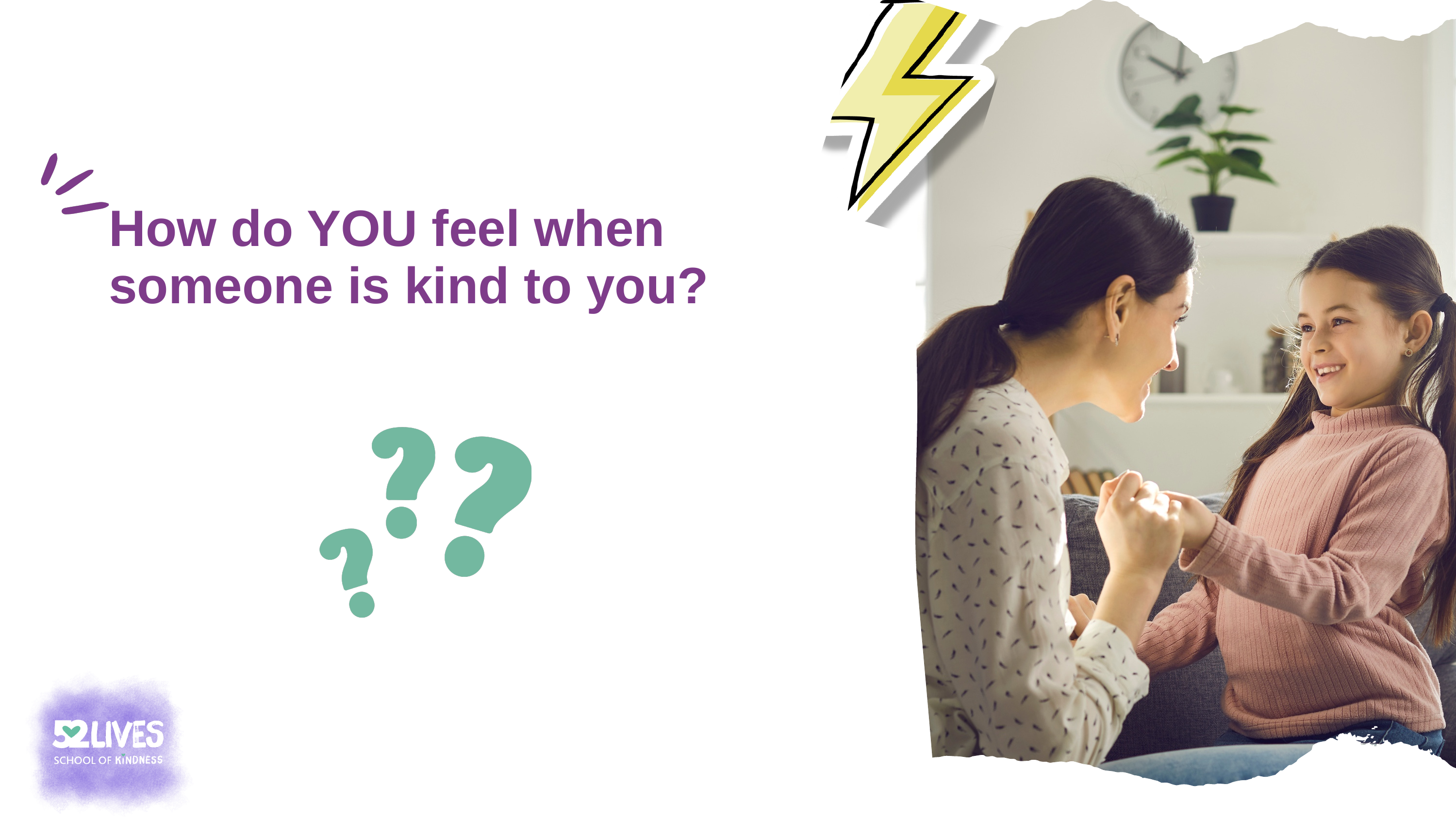

How do YOU feel when someone is kind to you?